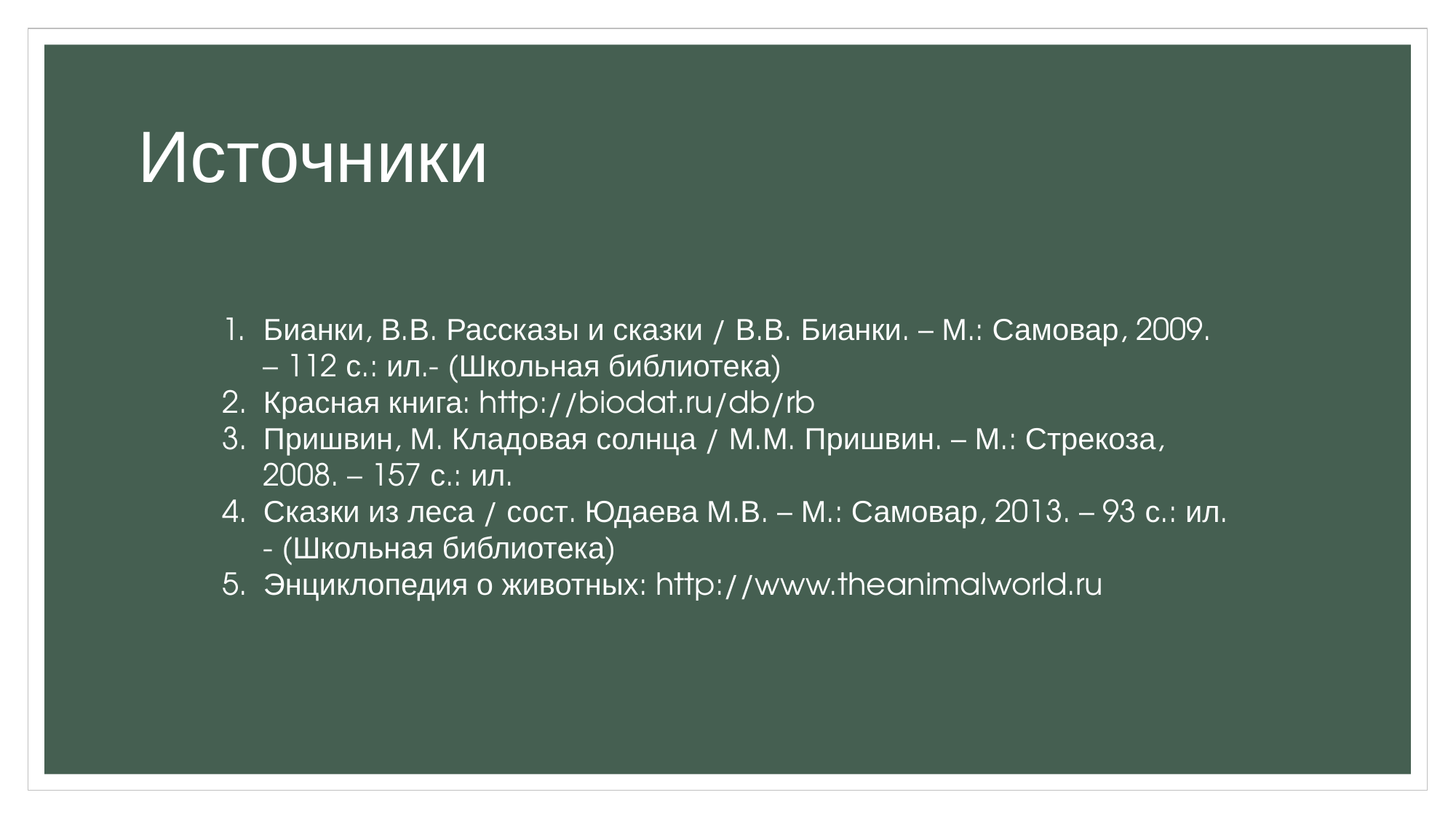

# Источники

Бианки, В.В. Рассказы и сказки / В.В. Бианки. – М.: Самовар, 2009. – 112 с.: ил.- (Школьная библиотека)
Красная книга: http://biodat.ru/db/rb
Пришвин, М. Кладовая солнца / М.М. Пришвин. – М.: Стрекоза, 2008. – 157 с.: ил.
Сказки из леса / сост. Юдаева М.В. – М.: Самовар, 2013. – 93 с.: ил. - (Школьная библиотека)
Энциклопедия о животных: http://www.theanimalworld.ru